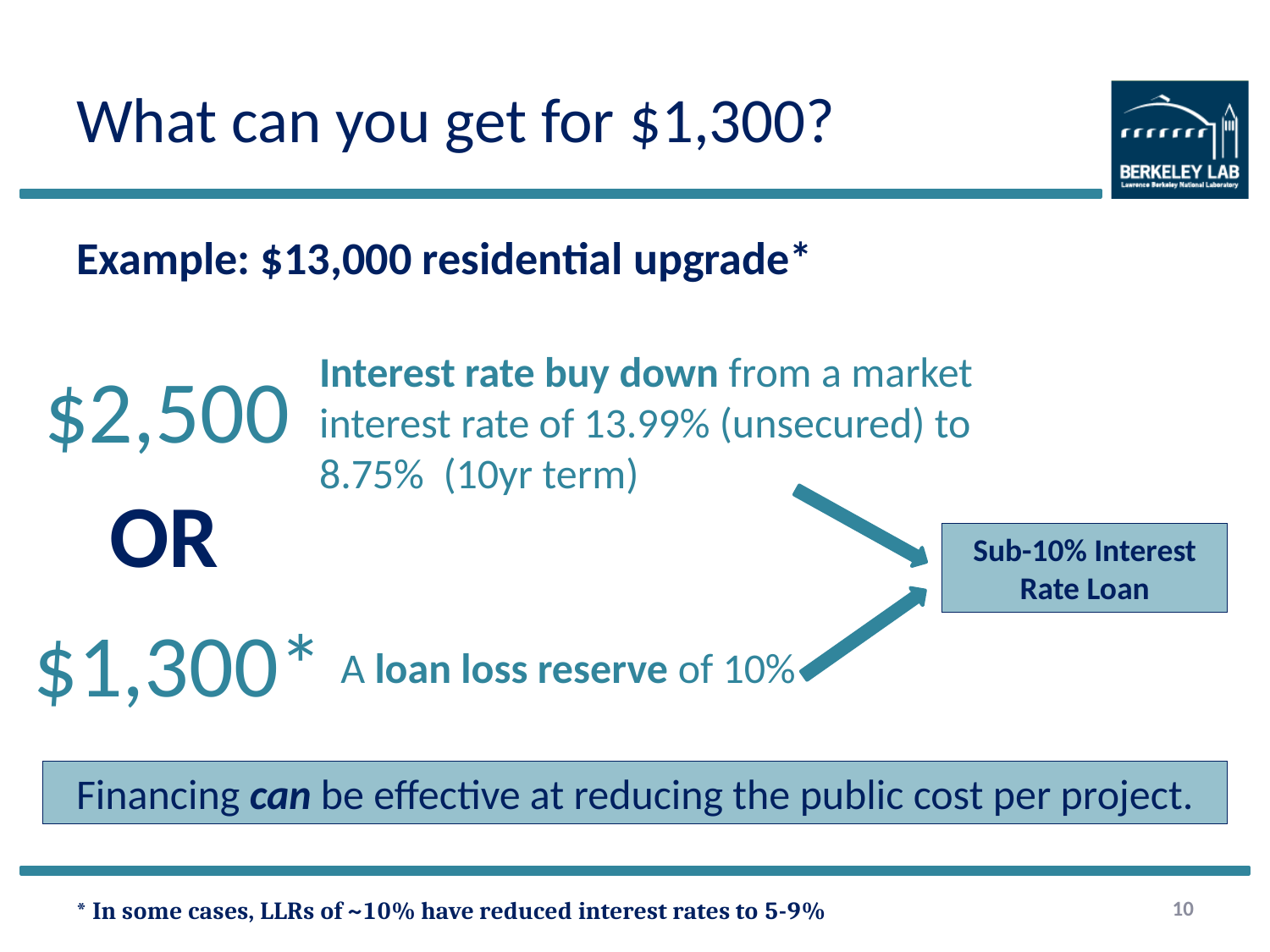

# What can you get for $1,300?
Example: $13,000 residential upgrade*

Interest rate buy down from a market interest rate of 13.99% (unsecured) to 8.75%  (10yr term)
$2,500
OR

Sub-10% Interest Rate Loan
$1,300*

A loan loss reserve of 10%
Financing can be effective at reducing the public cost per project.
10
* In some cases, LLRs of ~10% have reduced interest rates to 5-9%